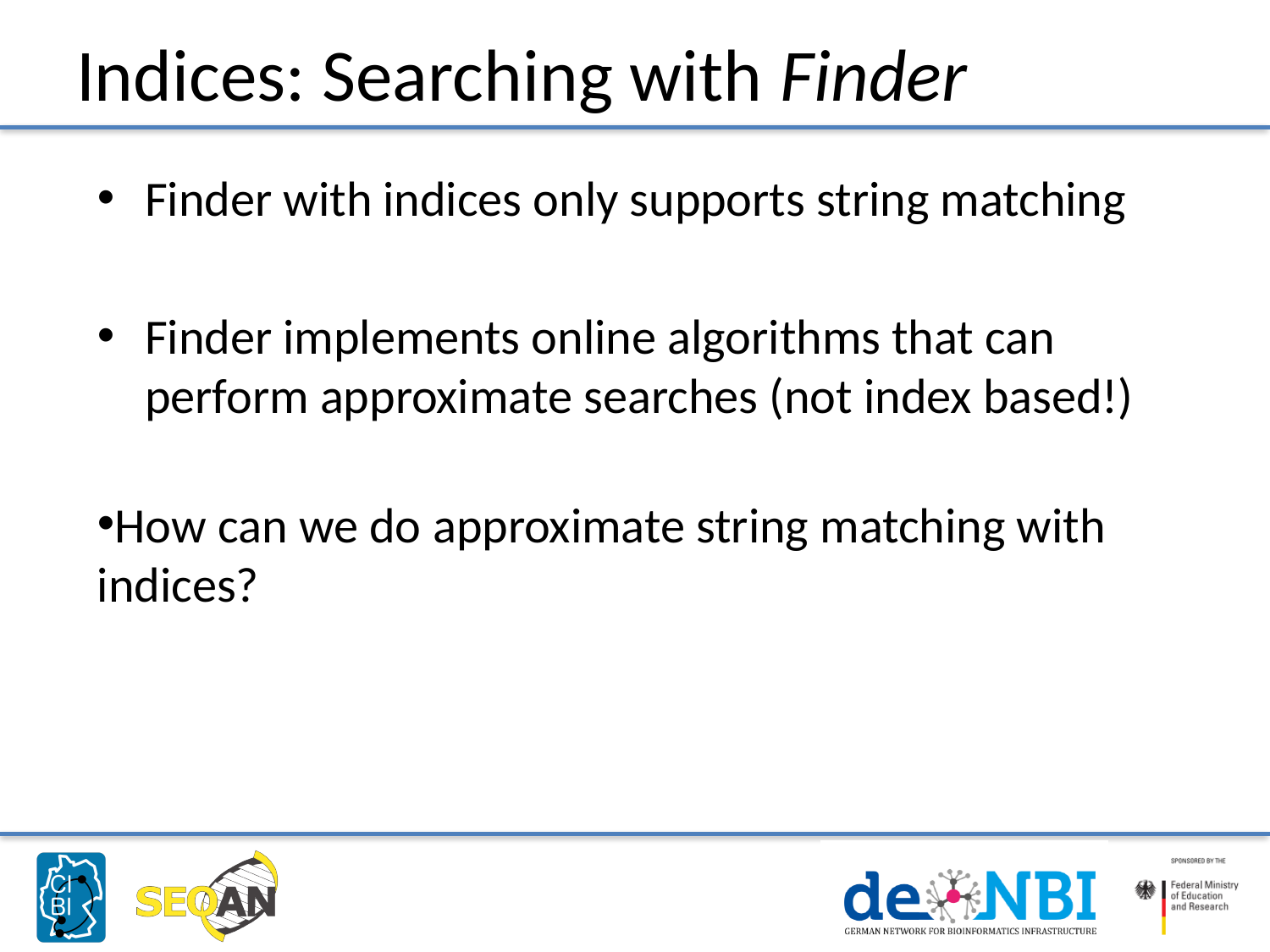

# Indices: Searching with Finder
Finder with indices only supports string matching

Finder implements online algorithms that can perform approximate searches (not index based!)

How can we do approximate string matching with indices?